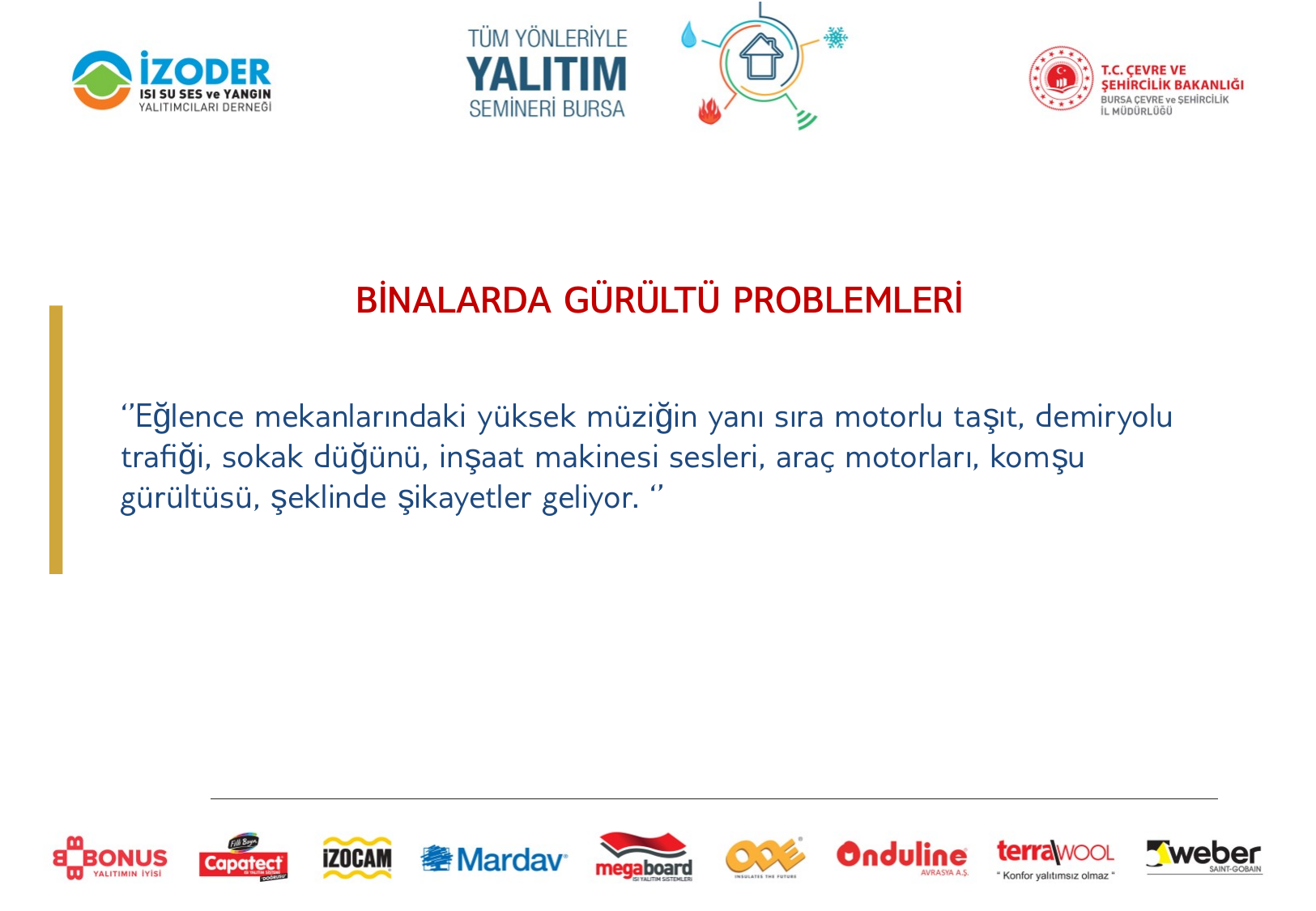

BİNALARDA GÜRÜLTÜ PROBLEMLERİ

‘’Eğlence mekanlarındaki yüksek müziğin yanı sıra motorlu taşıt, demiryolu trafiği, sokak düğünü, inşaat makinesi sesleri, araç motorları, komşu gürültüsü, şeklinde şikayetler geliyor. ‘’